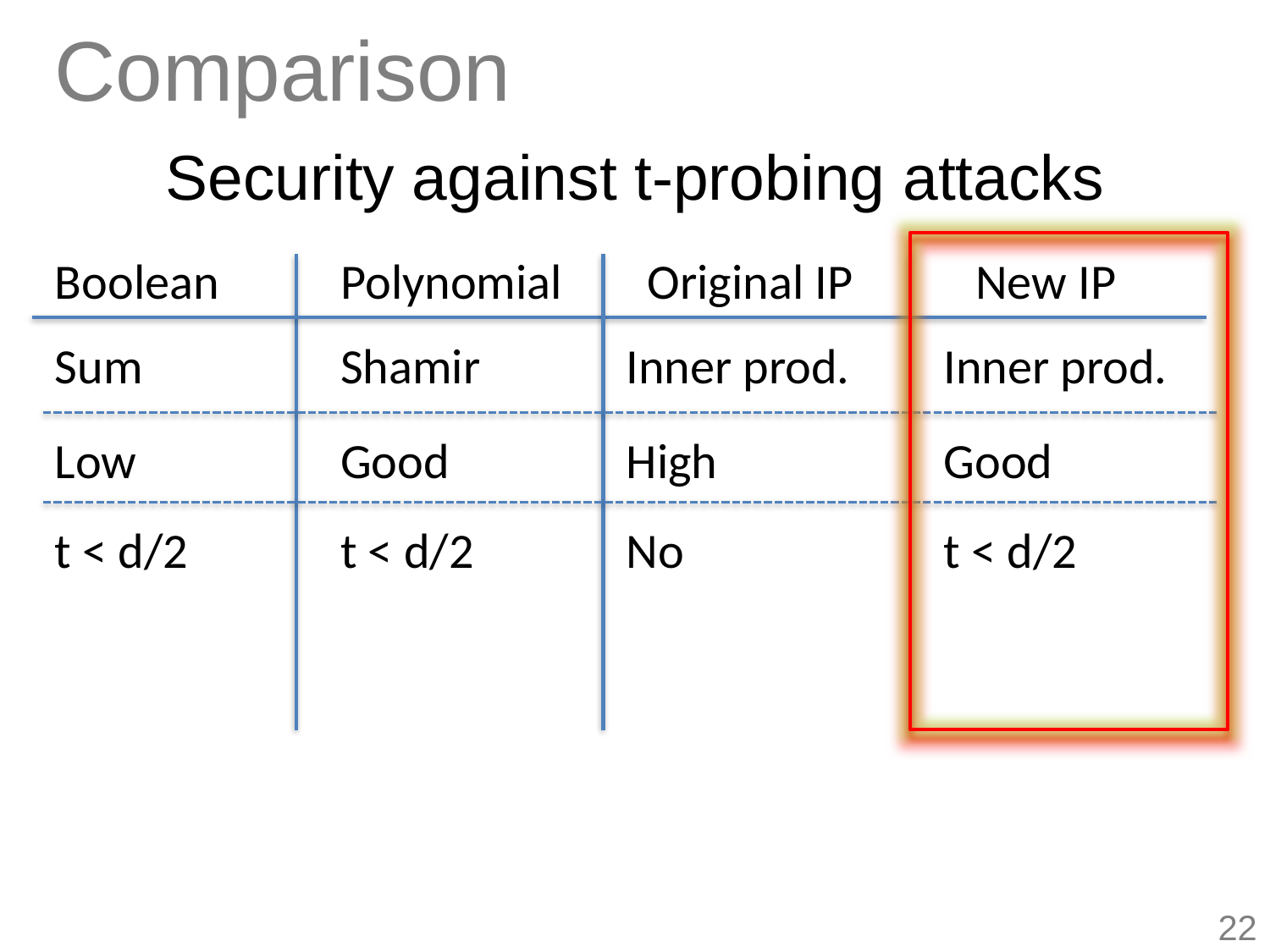

Comparison
Security against t-probing attacks

Boolean
Polynomial
Original IP
New IP
Sum
Shamir
Inner prod.
Inner prod.
Low
Good
High
Good
t < d/2
t < d/2
No
t < d/2
22